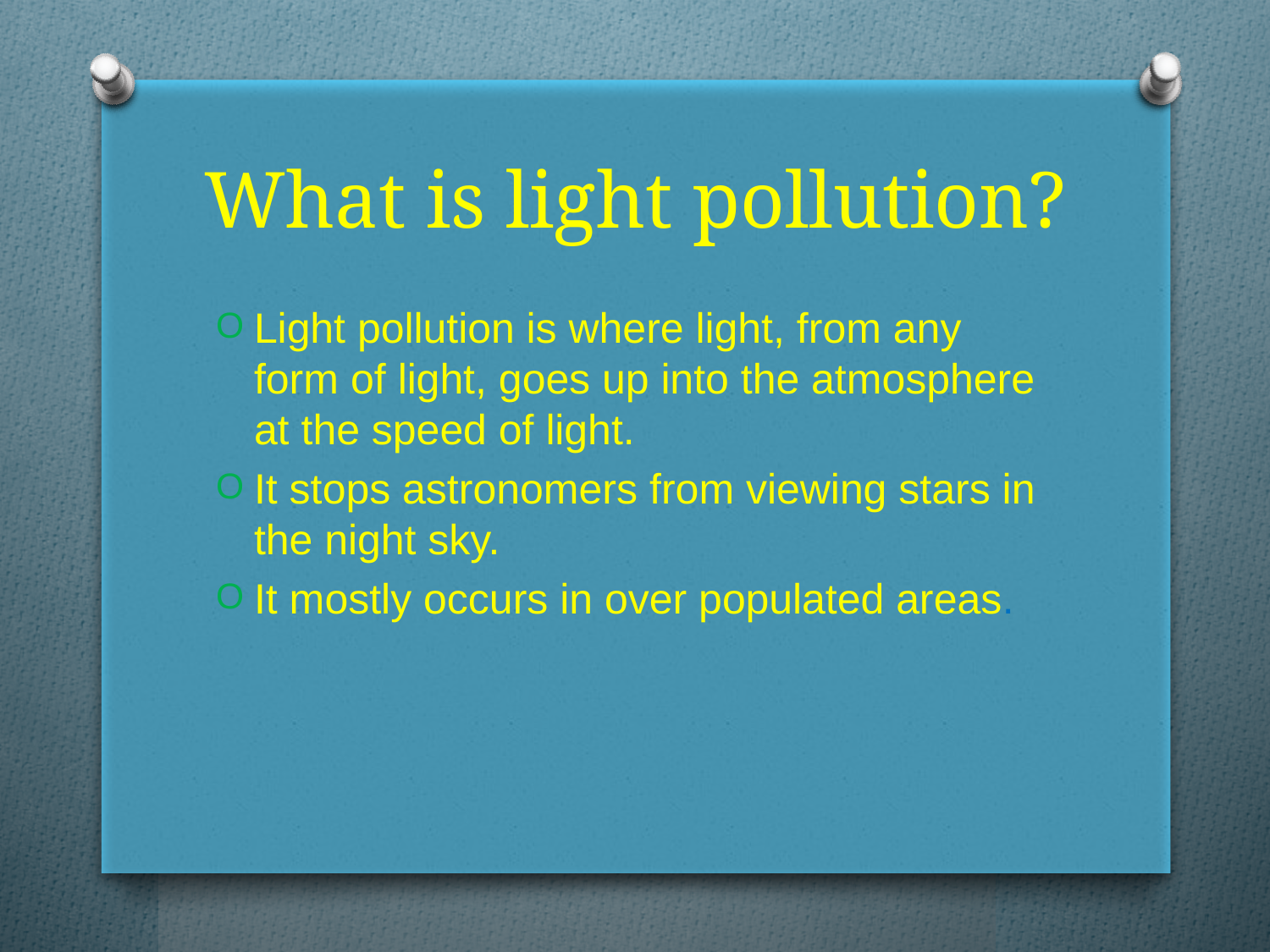

# What is light pollution?
Light pollution is where light, from any form of light, goes up into the atmosphere at the speed of light.
It stops astronomers from viewing stars in the night sky.
It mostly occurs in over populated areas.